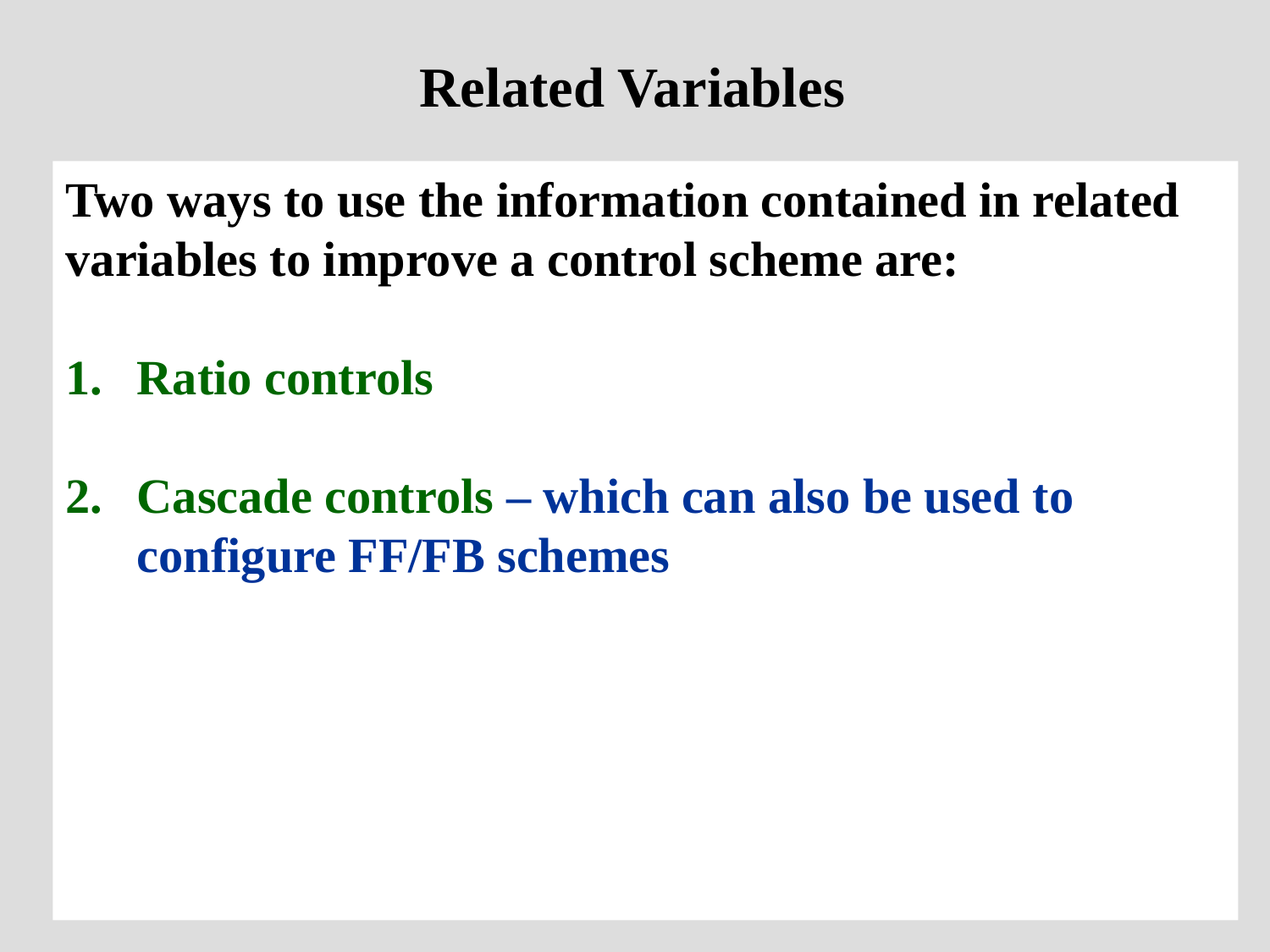

# Related Variables
Two ways to use the information contained in related variables to improve a control scheme are:

Ratio controls

Cascade controls – which can also be used to configure FF/FB schemes